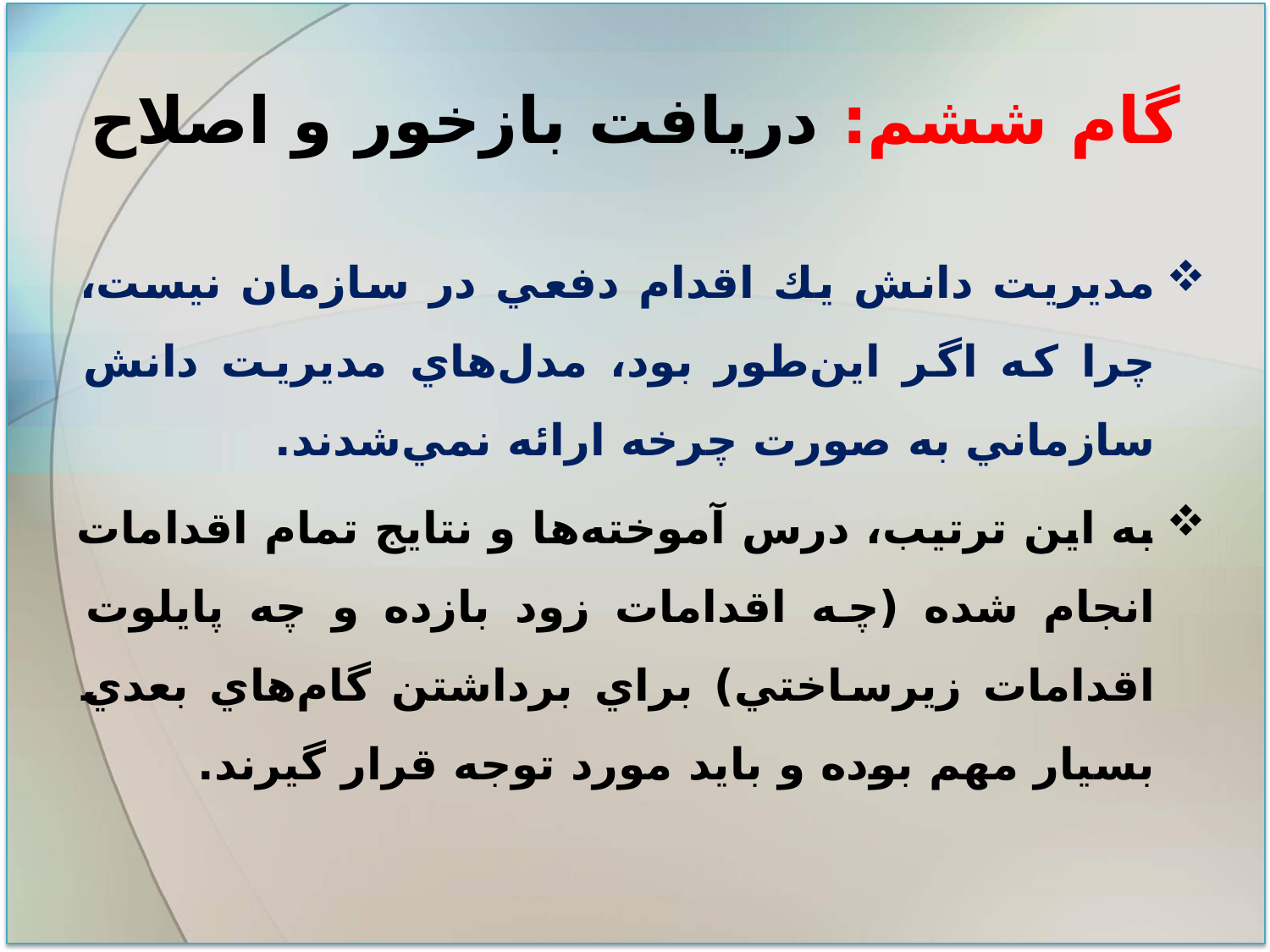

# گام ششم: دريافت بازخور و اصلاح
مديريت دانش يك اقدام دفعي در سازمان نيست، چرا كه اگر اين‌طور بود، مدل‌هاي مديريت دانش سازماني به‌ صورت چرخه ارائه نمي‌شدند.
به اين ترتيب، درس آموخته‌ها و نتايج تمام اقدامات انجام شده (چه اقدامات زود بازده و چه پايلوت اقدامات زيرساختي) براي برداشتن گام‌هاي بعدي بسيار مهم بوده و بايد مورد توجه قرار گيرند.